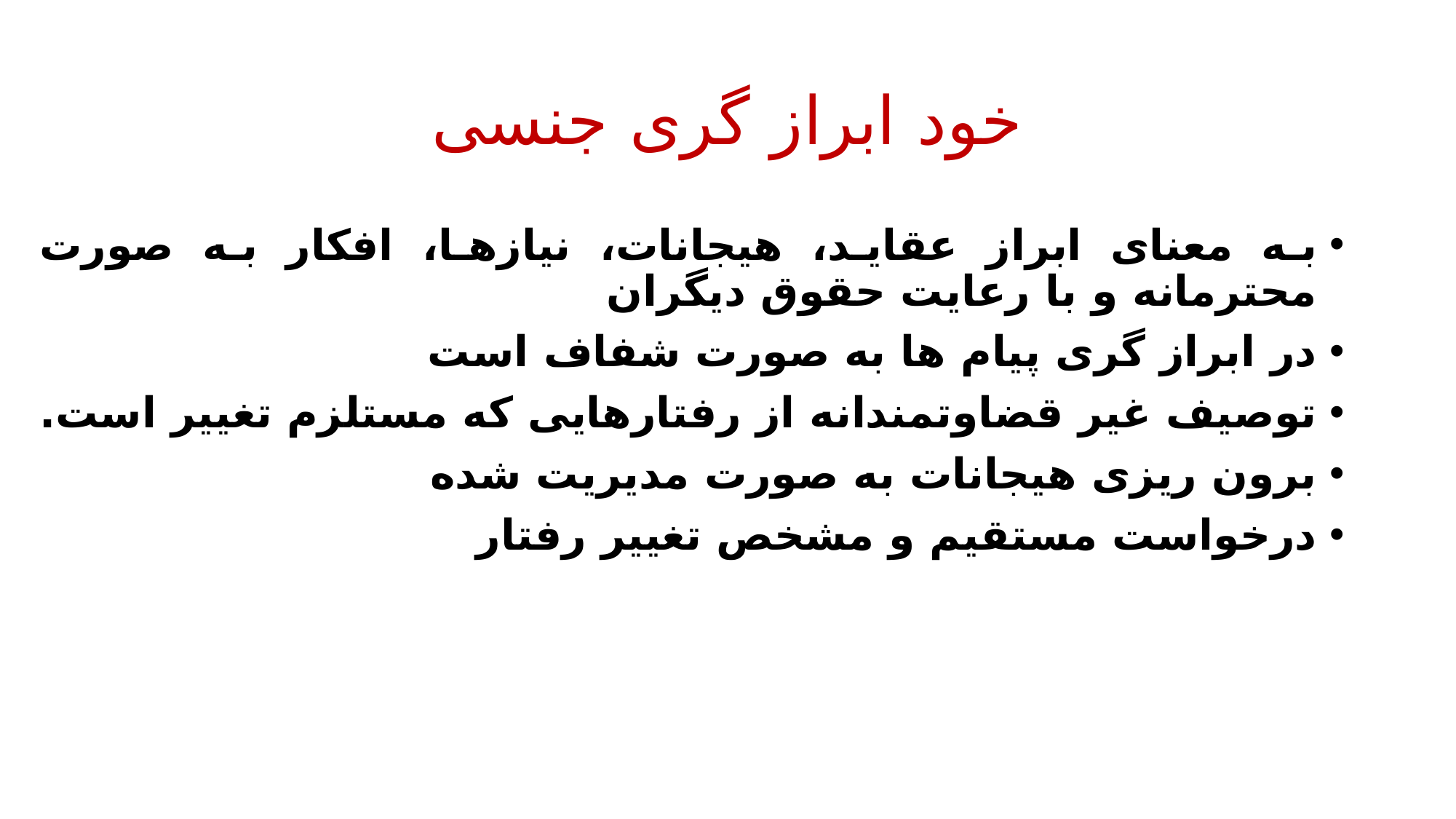

# خود ابراز گری جنسی
به معنای ابراز عقاید، هیجانات، نیازها، افکار به صورت محترمانه و با رعایت حقوق دیگران
در ابراز گری پیام ها به صورت شفاف است
توصیف غیر قضاوتمندانه از رفتارهایی که مستلزم تغییر است.
برون ریزی هیجانات به صورت مدیریت شده
درخواست مستقیم و مشخص تغییر رفتار